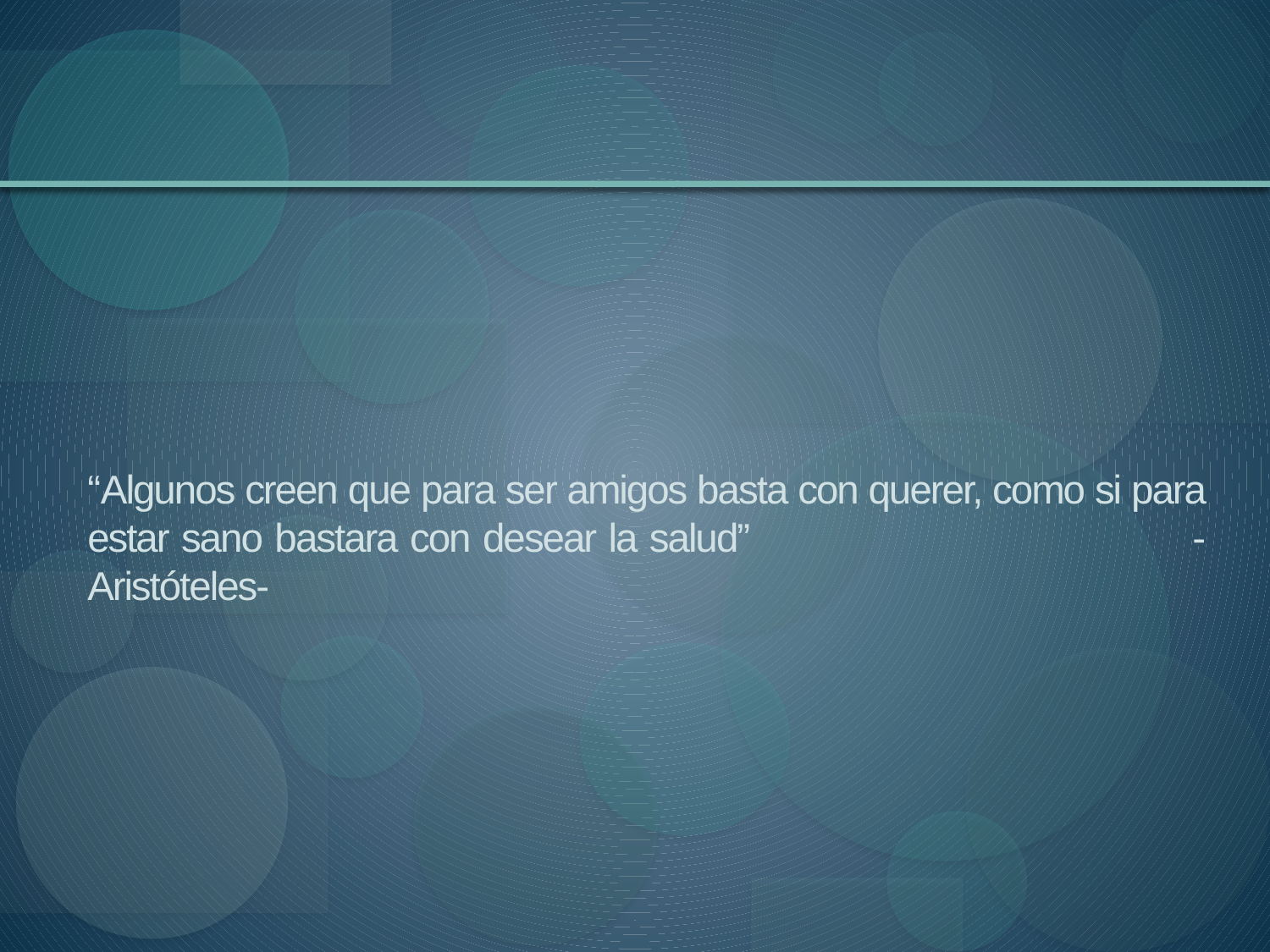

# “Algunos creen que para ser amigos basta con querer, como si para estar sano bastara con desear la salud”                                  -Aristóteles-